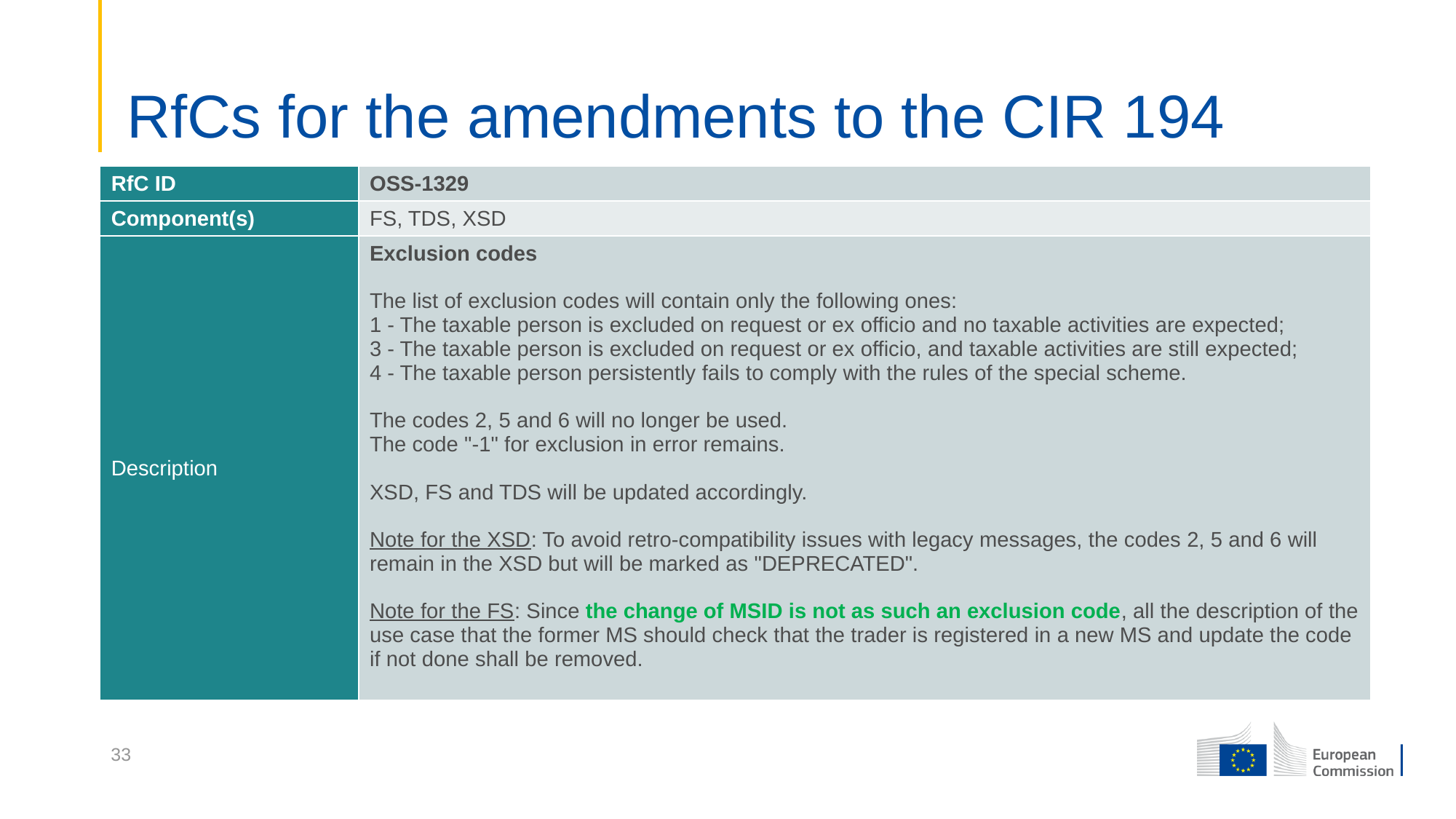

# RfCs for the amendments to the CIR 194
| RfC ID | OSS-1329 |
| --- | --- |
| Component(s) | FS, TDS, XSD |
| Description | Exclusion codes The list of exclusion codes will contain only the following ones: 1 - The taxable person is excluded on request or ex officio and no taxable activities are expected; 3 - The taxable person is excluded on request or ex officio, and taxable activities are still expected; 4 - The taxable person persistently fails to comply with the rules of the special scheme. The codes 2, 5 and 6 will no longer be used. The code "-1" for exclusion in error remains. XSD, FS and TDS will be updated accordingly. Note for the XSD: To avoid retro-compatibility issues with legacy messages, the codes 2, 5 and 6 will remain in the XSD but will be marked as "DEPRECATED". Note for the FS: Since the change of MSID is not as such an exclusion code, all the description of the use case that the former MS should check that the trader is registered in a new MS and update the code if not done shall be removed. |
33